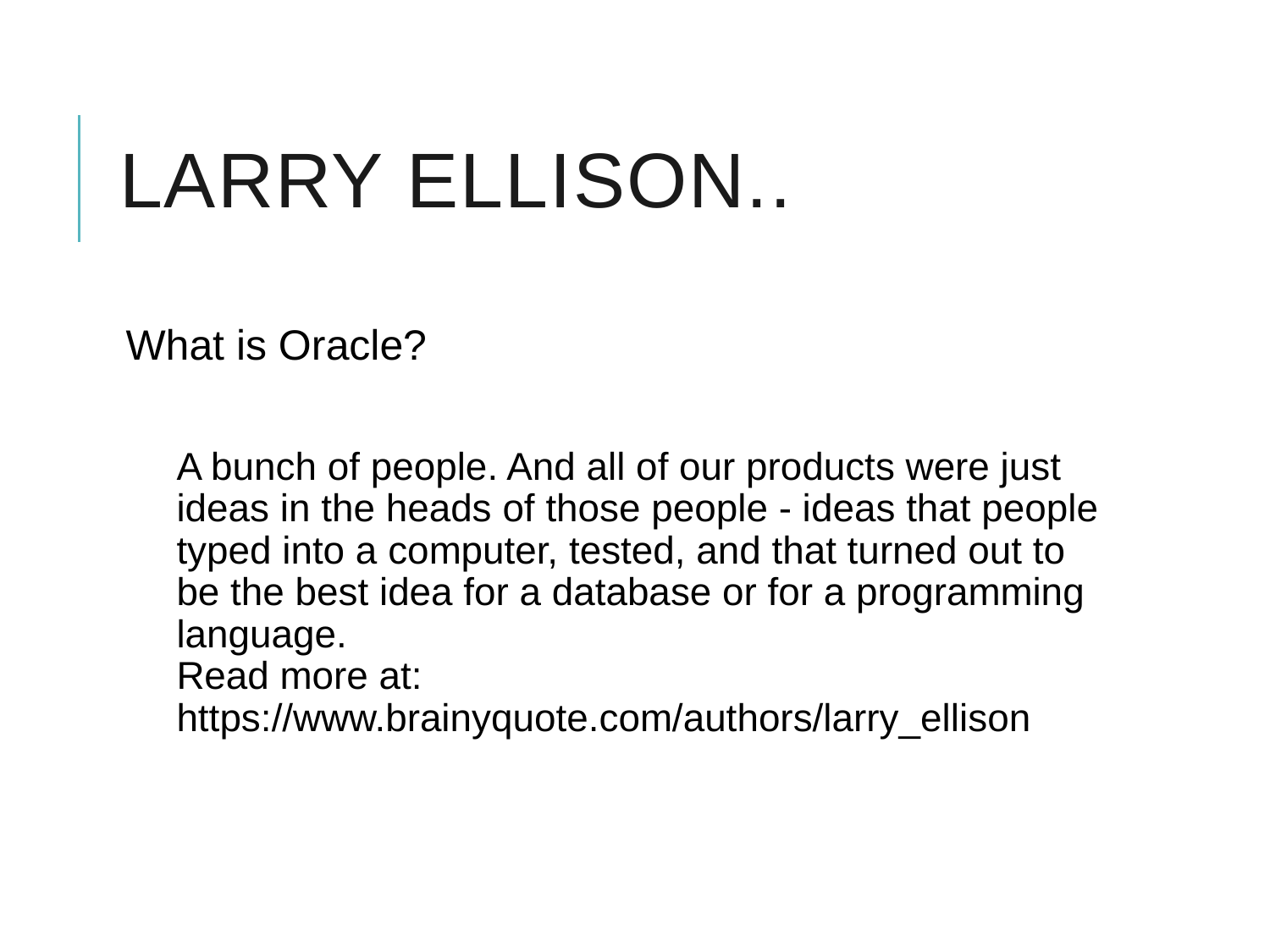

# Larry Ellison..
What is Oracle?

A bunch of people. And all of our products were just ideas in the heads of those people - ideas that people typed into a computer, tested, and that turned out to be the best idea for a database or for a programming language.
Read more at: https://www.brainyquote.com/authors/larry_ellison